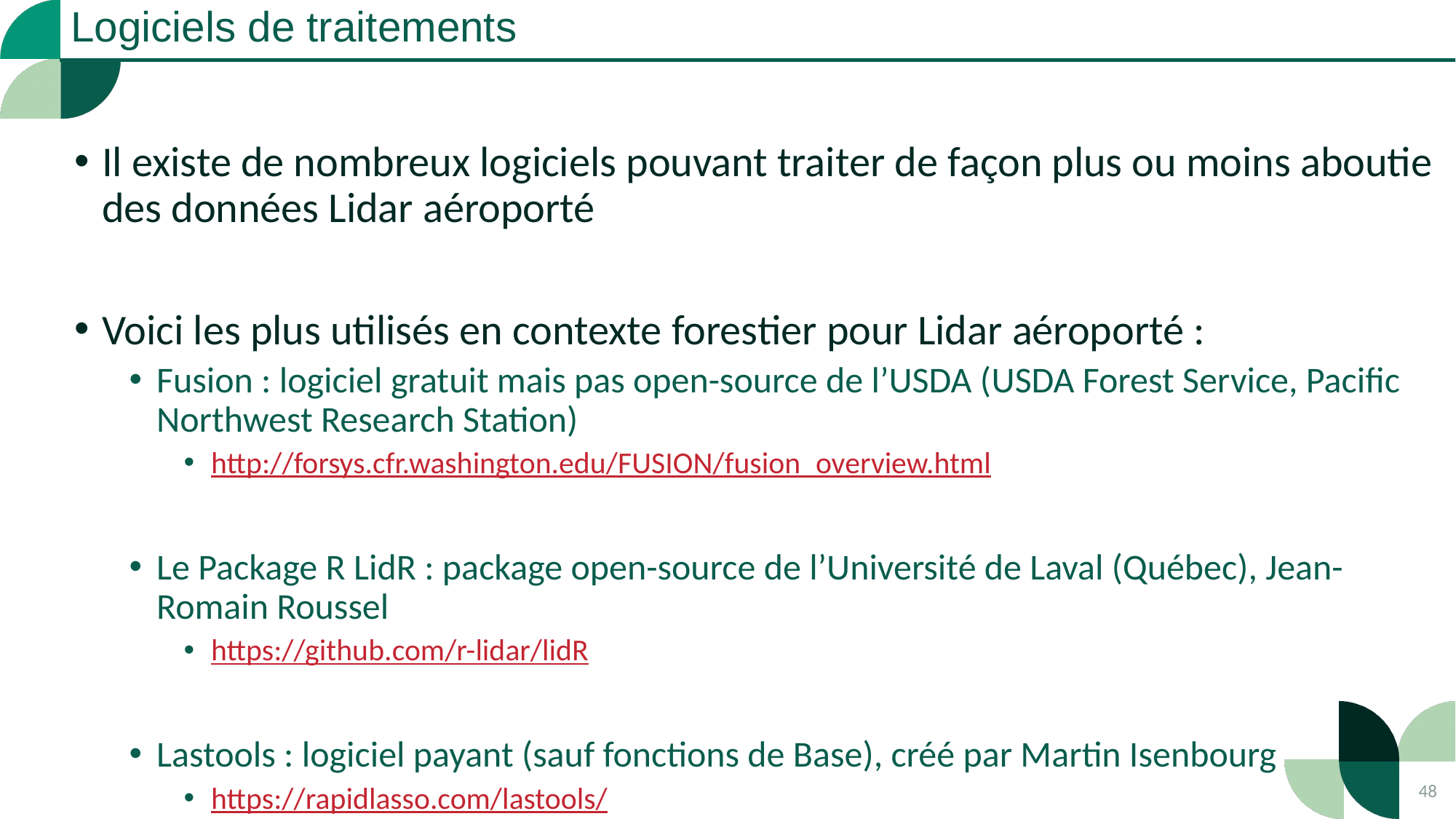

Logiciels de traitements
Il existe de nombreux logiciels pouvant traiter de façon plus ou moins aboutie des données Lidar aéroporté

Voici les plus utilisés en contexte forestier pour Lidar aéroporté :
Fusion : logiciel gratuit mais pas open-source de l’USDA (USDA Forest Service, Pacific Northwest Research Station)
http://forsys.cfr.washington.edu/FUSION/fusion_overview.html

Le Package R LidR : package open-source de l’Université de Laval (Québec), Jean-Romain Roussel
https://github.com/r-lidar/lidR

Lastools : logiciel payant (sauf fonctions de Base), créé par Martin Isenbourg
https://rapidlasso.com/lastools/

48